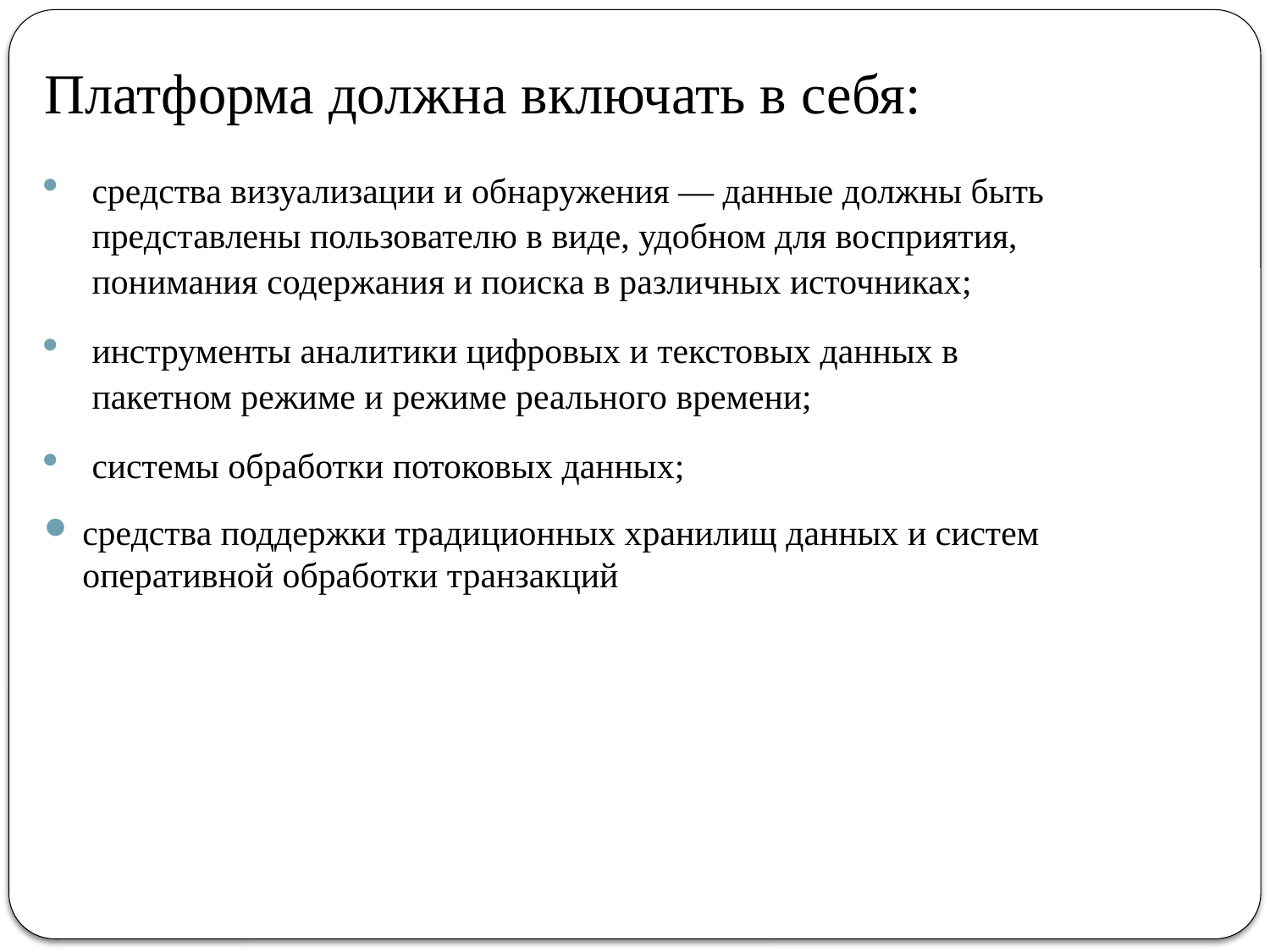

# Платформа должна включать в себя:
средства визуализации и обнаружения — данные должны быть представлены пользователю в виде, удобном для восприятия, понимания содержания и поиска в различных источниках;
инструменты аналитики цифровых и текстовых данных в пакетном режиме и режиме реального времени;
системы обработки потоковых данных;
средства поддержки традиционных хранилищ данных и систем оперативной обработки транзакций